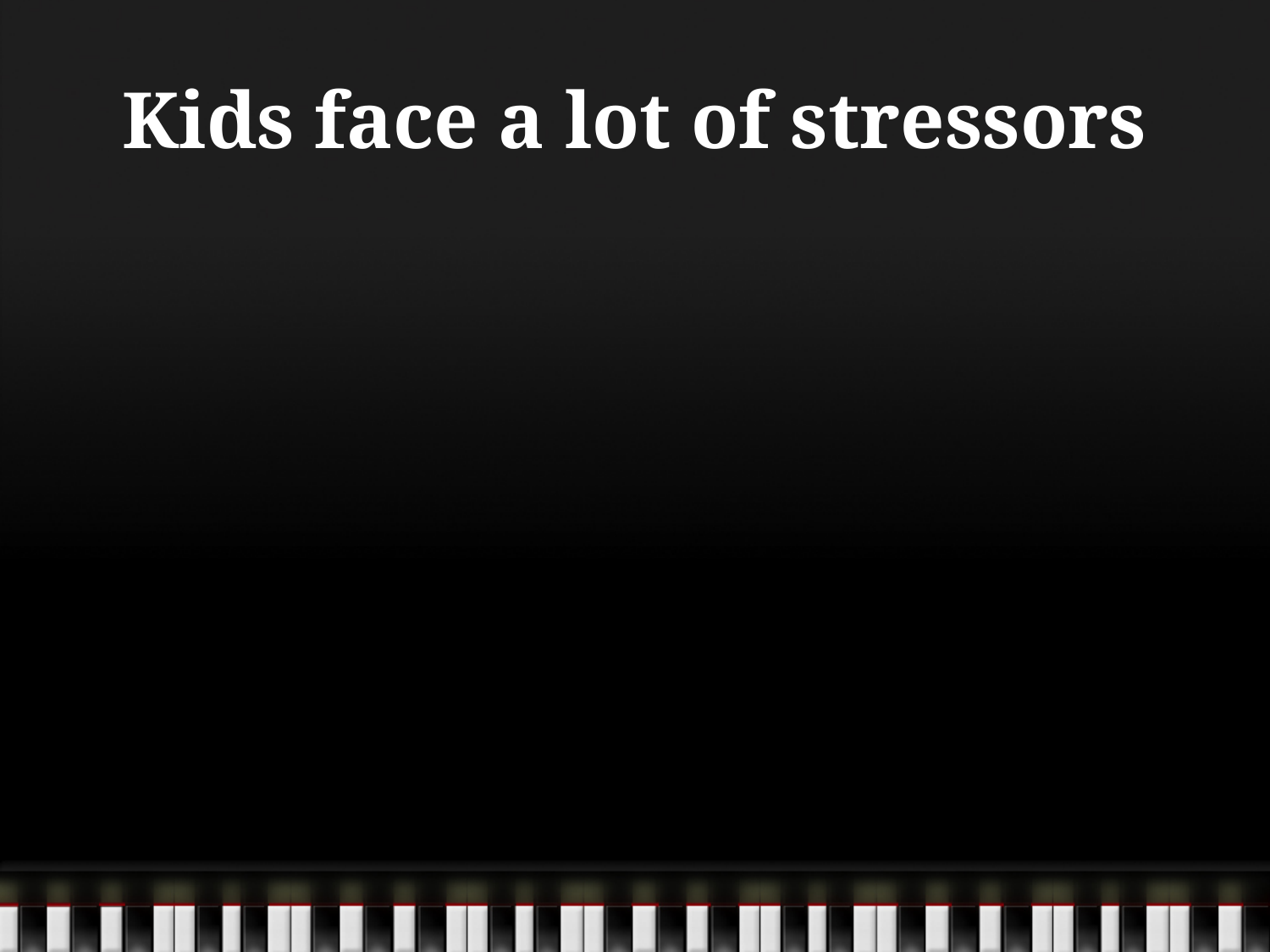

# Kids face a lot of stressors